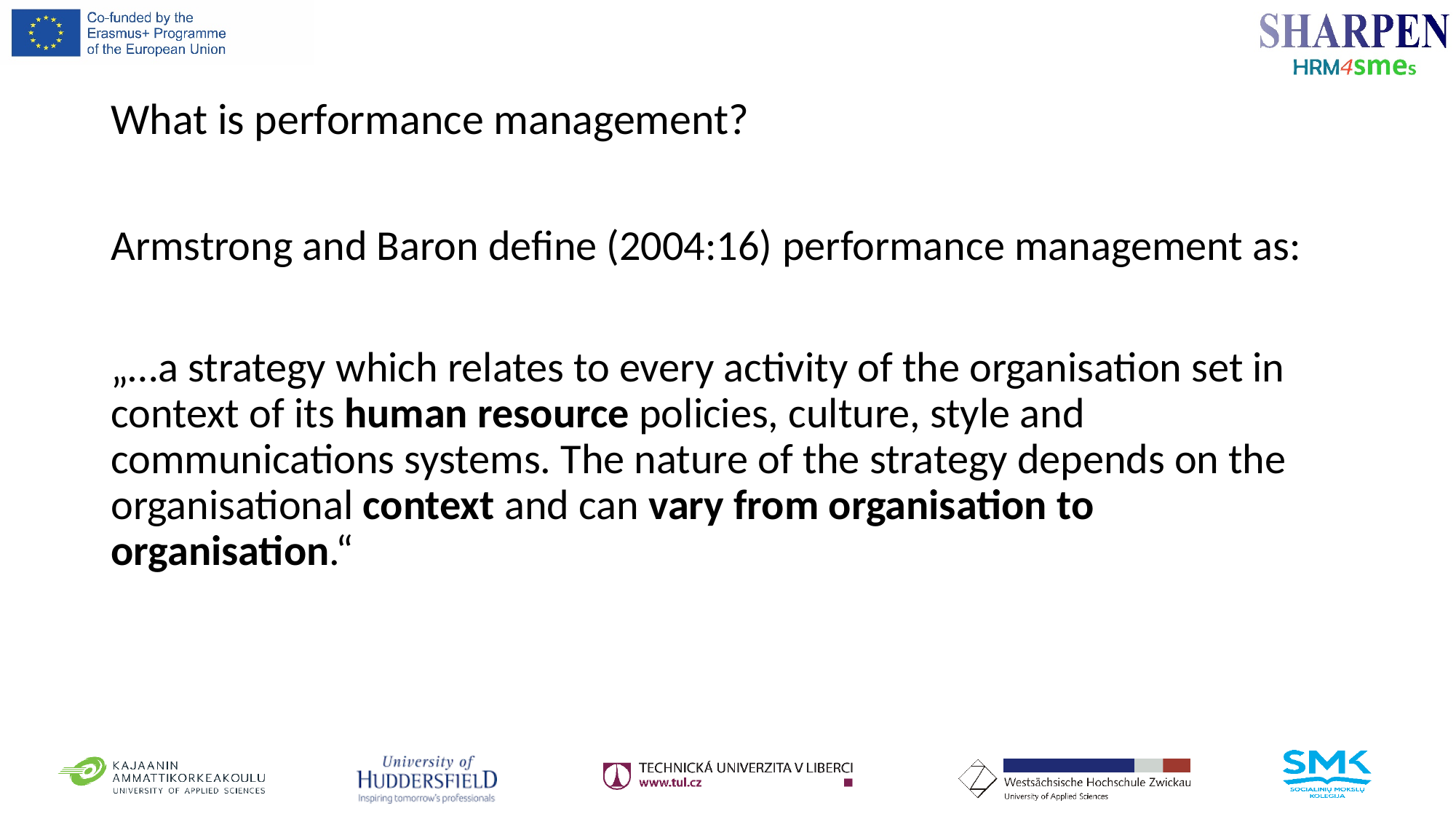

# What is performance management?
Armstrong and Baron define (2004:16) performance management as:

„…a strategy which relates to every activity of the organisation set in context of its human resource policies, culture, style and communications systems. The nature of the strategy depends on the organisational context and can vary from organisation to organisation.“